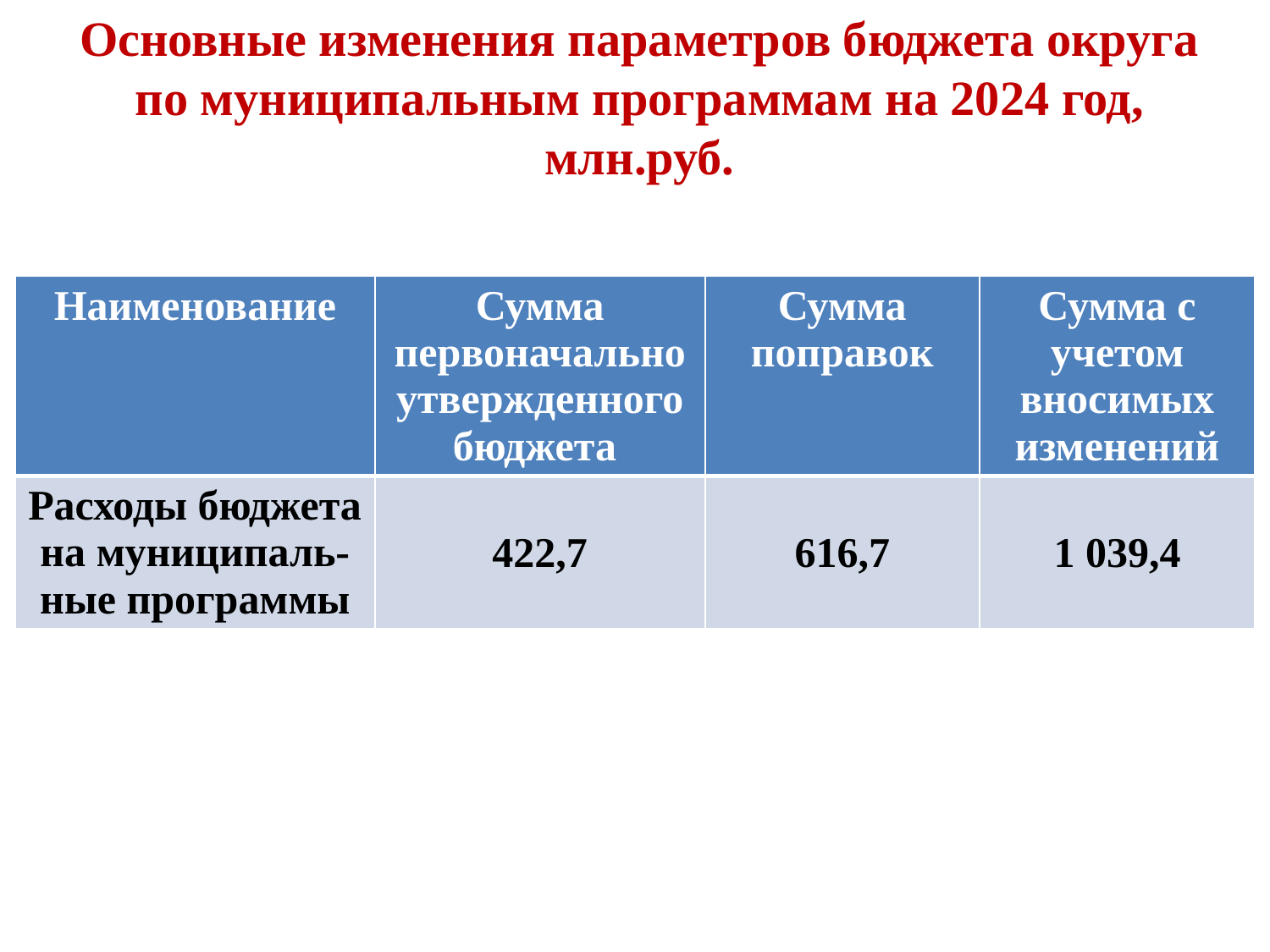

# Основные изменения параметров бюджета округа по муниципальным программам на 2024 год, млн.руб.
| Наименование | Сумма первоначально утвержденного бюджета | Сумма поправок | Сумма с учетом вносимых изменений |
| --- | --- | --- | --- |
| Расходы бюджета на муниципаль-ные программы | 422,7 | 616,7 | 1 039,4 |